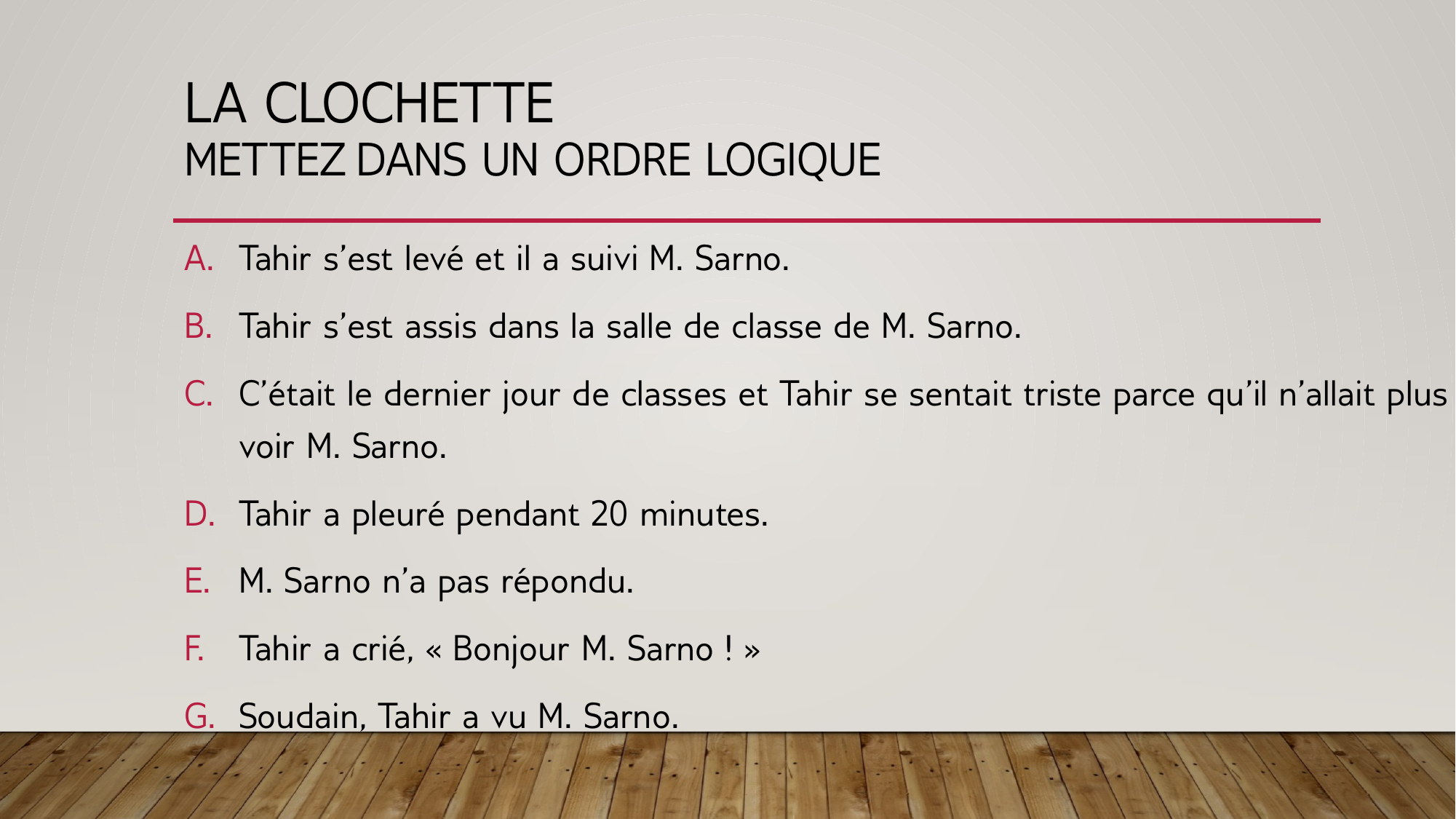

# LA CLOCHETTE METTEZ dans un ordre logique
Tahir s’est levé et il a suivi M. Sarno.
Tahir s’est assis dans la salle de classe de M. Sarno.
C’était le dernier jour de classes et Tahir se sentait triste parce qu’il n’allait plus voir M. Sarno.
Tahir a pleuré pendant 20 minutes.
M. Sarno n’a pas répondu.
Tahir a crié, « Bonjour M. Sarno ! »
Soudain, Tahir a vu M. Sarno.